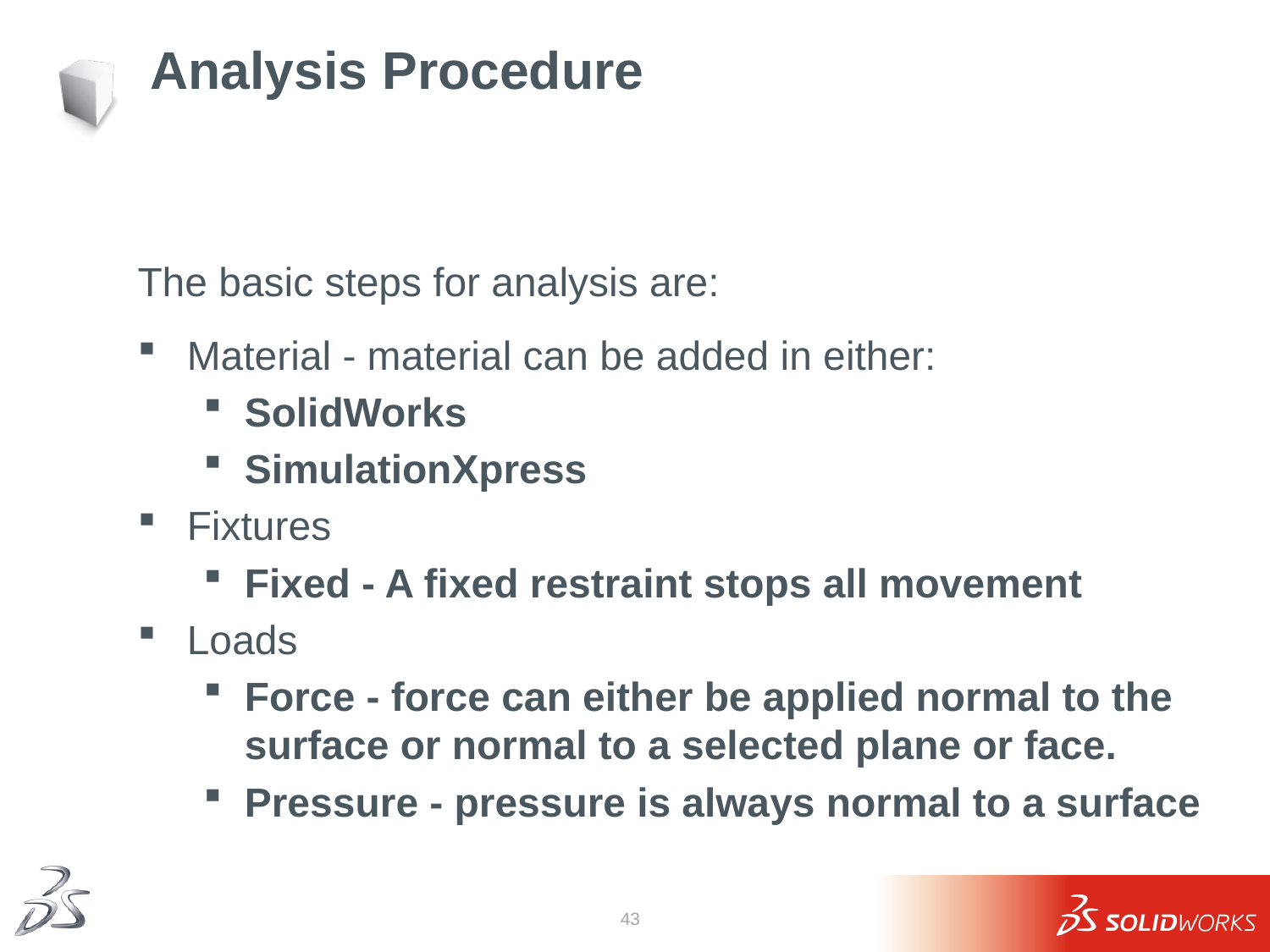

# Analysis Procedure
The basic steps for analysis are:
Material - material can be added in either:
SolidWorks
SimulationXpress
Fixtures
Fixed - A fixed restraint stops all movement
Loads
Force - force can either be applied normal to the surface or normal to a selected plane or face.
Pressure - pressure is always normal to a surface